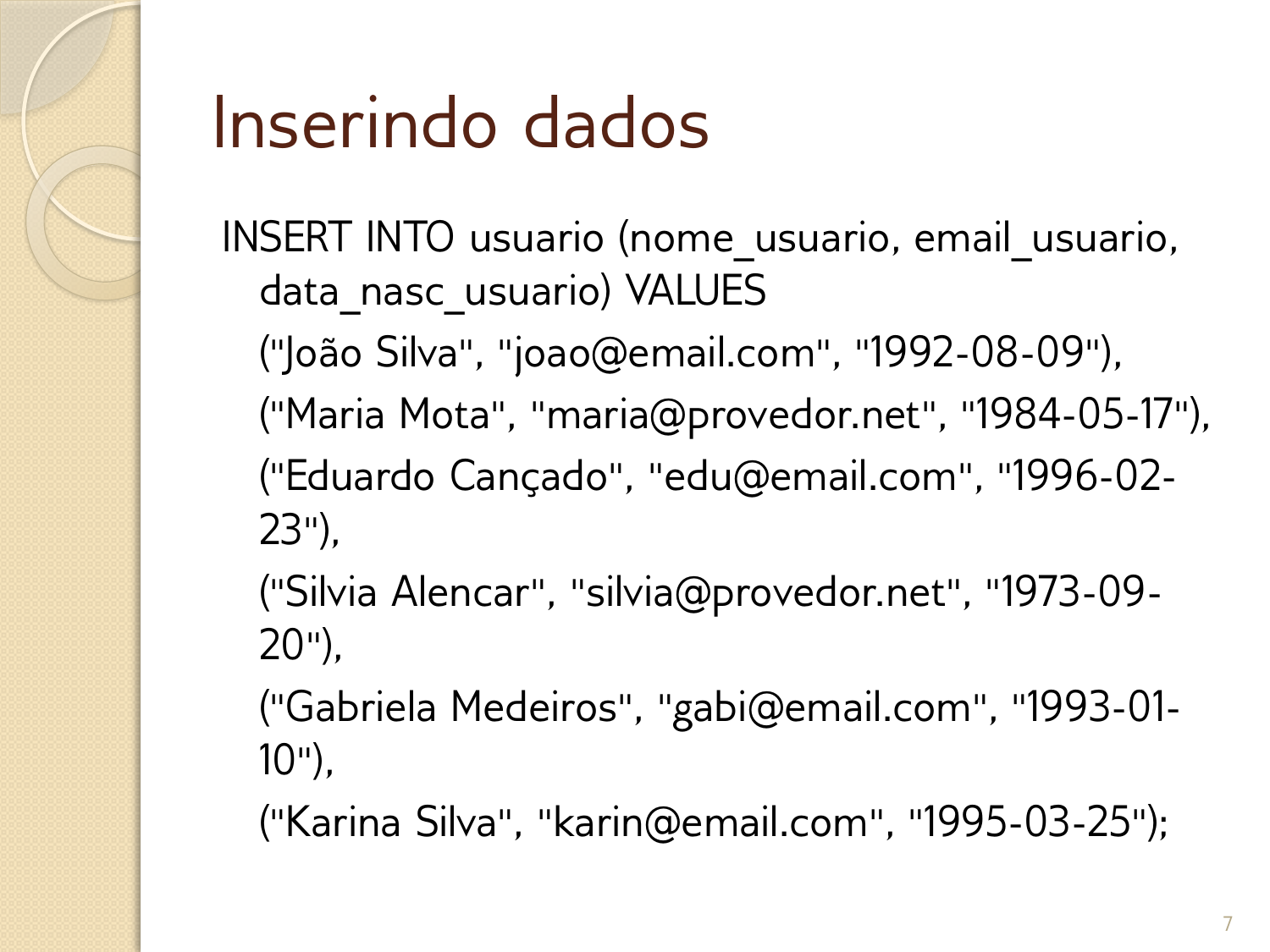

# Inserindo dados
INSERT INTO usuario (nome_usuario, email_usuario, data_nasc_usuario) VALUES
	("João Silva", "joao@email.com", "1992-08-09"),
	("Maria Mota", "maria@provedor.net", "1984-05-17"),
	("Eduardo Cançado", "edu@email.com", "1996-02-23"),
	("Silvia Alencar", "silvia@provedor.net", "1973-09-20"),
	("Gabriela Medeiros", "gabi@email.com", "1993-01-10"),
	("Karina Silva", "karin@email.com", "1995-03-25");

7